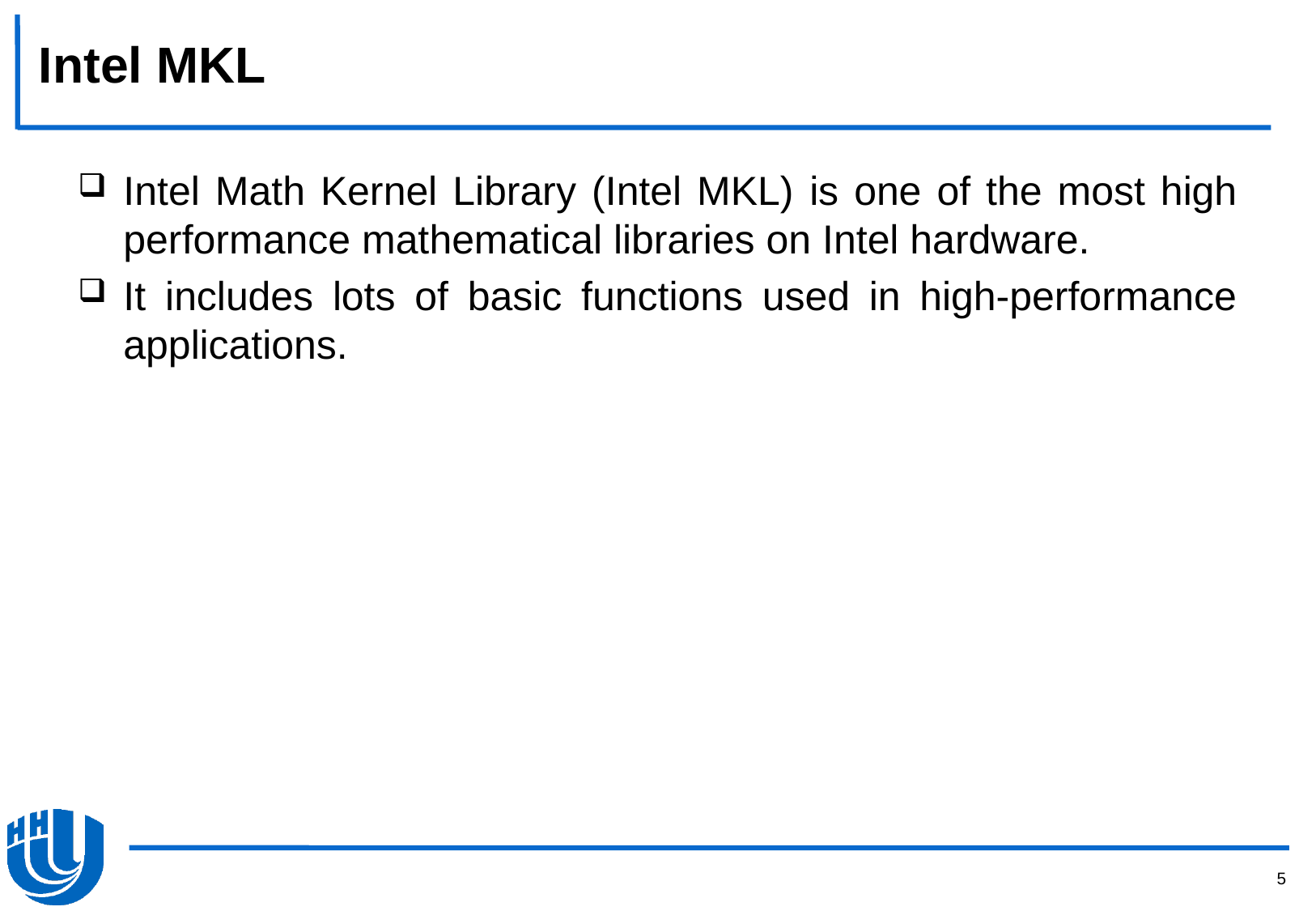

# Intel MKL
Intel Math Kernel Library (Intel MKL) is one of the most high performance mathematical libraries on Intel hardware.
It includes lots of basic functions used in high-performance applications.
5